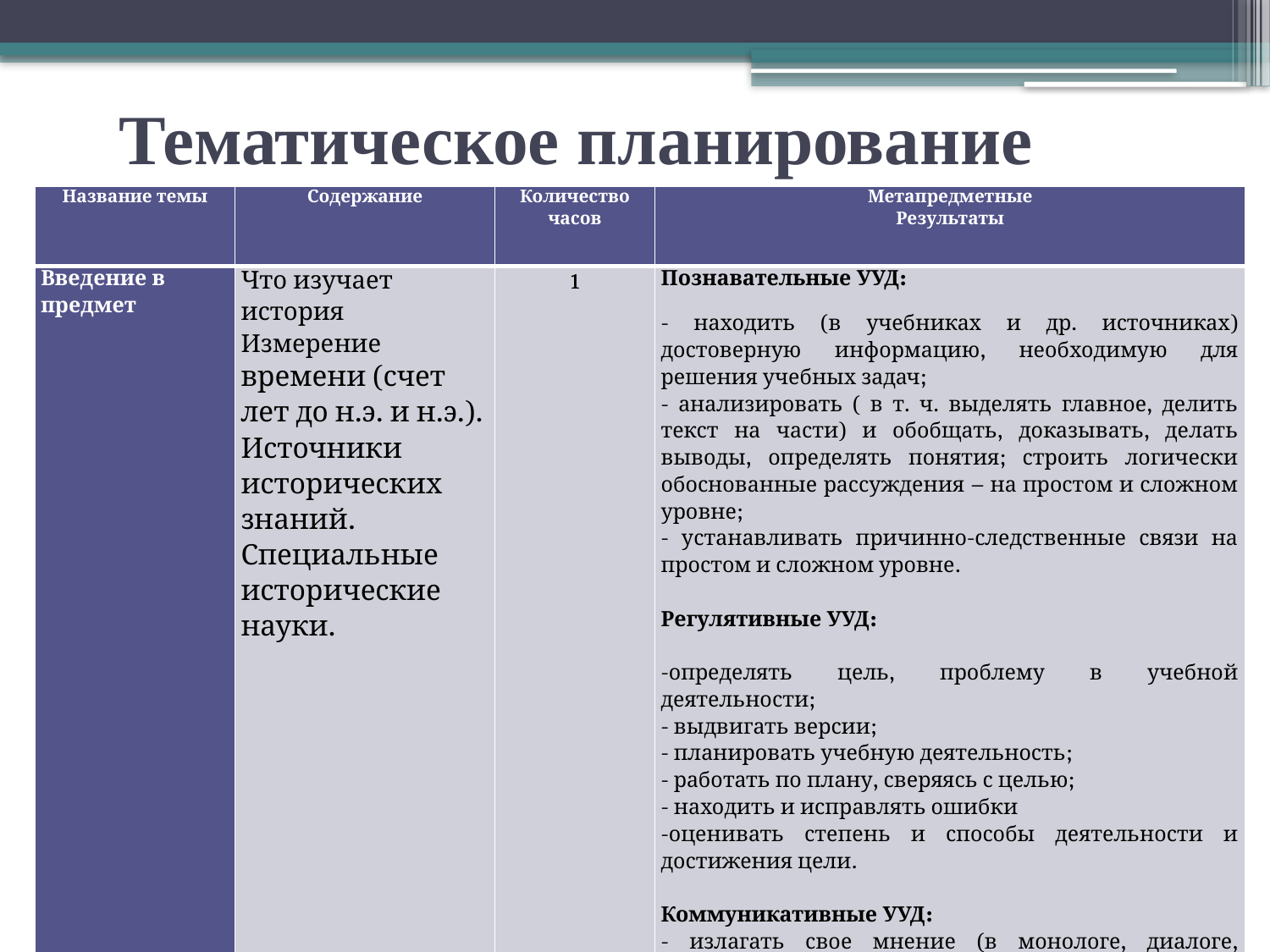

# Тематическое планирование
| Название темы | Содержание | Количество часов | Метапредметные Результаты |
| --- | --- | --- | --- |
| Введение в предмет | Что изучает история Измерение времени (счет лет до н.э. и н.э.). Источники исторических знаний. Специальные исторические науки. | 1 | Познавательные УУД:   - находить (в учебниках и др. источниках) достоверную информацию, необходимую для решения учебных задач; - анализировать ( в т. ч. выделять главное, делить текст на части) и обобщать, доказывать, делать выводы, определять понятия; строить логически обоснованные рассуждения – на простом и сложном уровне; - устанавливать причинно-следственные связи на простом и сложном уровне.   Регулятивные УУД:   -определять цель, проблему в учебной деятельности; - выдвигать версии; - планировать учебную деятельность; - работать по плану, сверяясь с целью; - находить и исправлять ошибки -оценивать степень и способы деятельности и достижения цели.   Коммуникативные УУД: - излагать свое мнение (в монологе, диалоге, полилоге), аргументируя его, подтверждая фактами. |